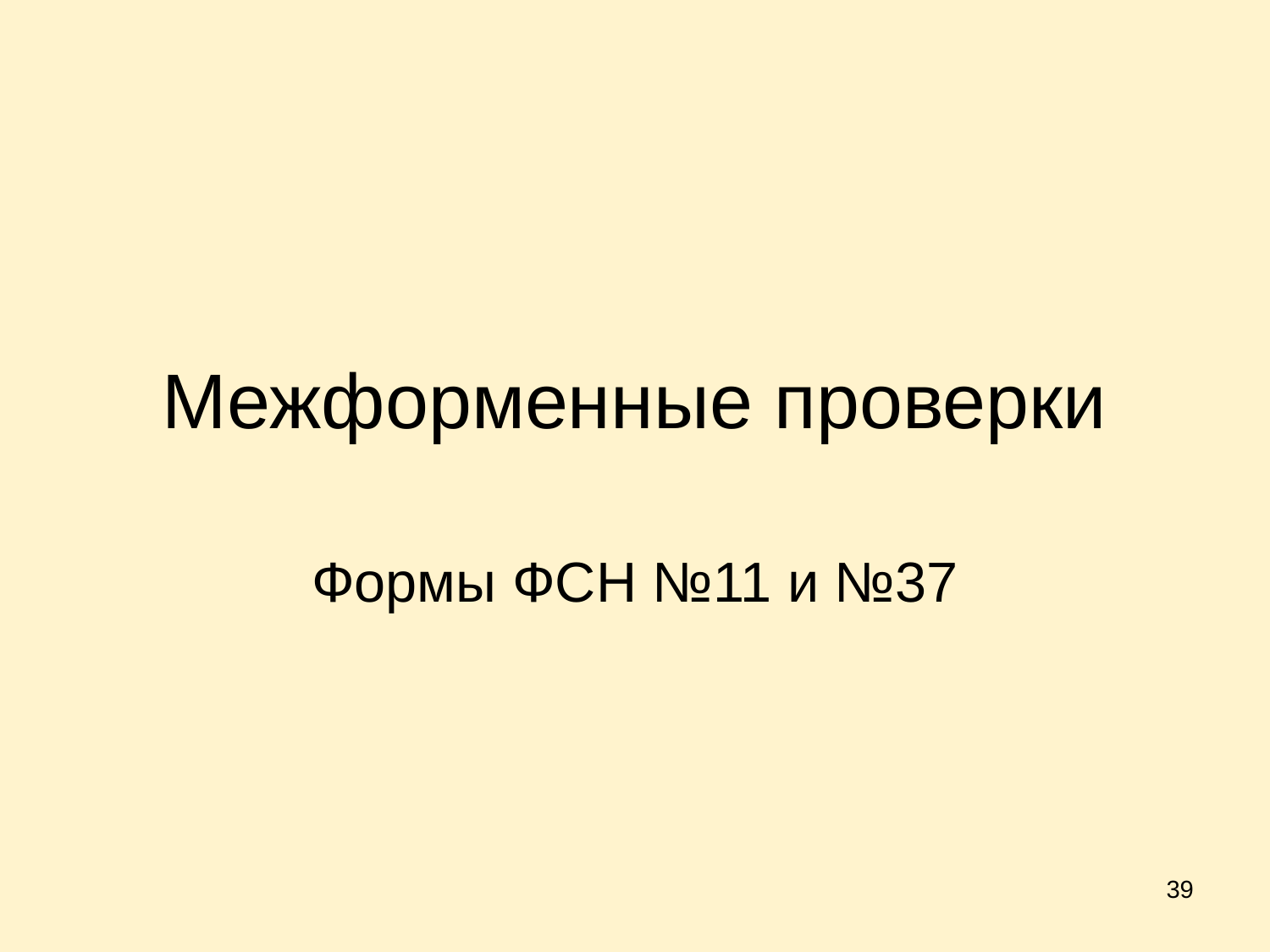

# Межформенные проверки
Формы ФСН №11 и №37
39